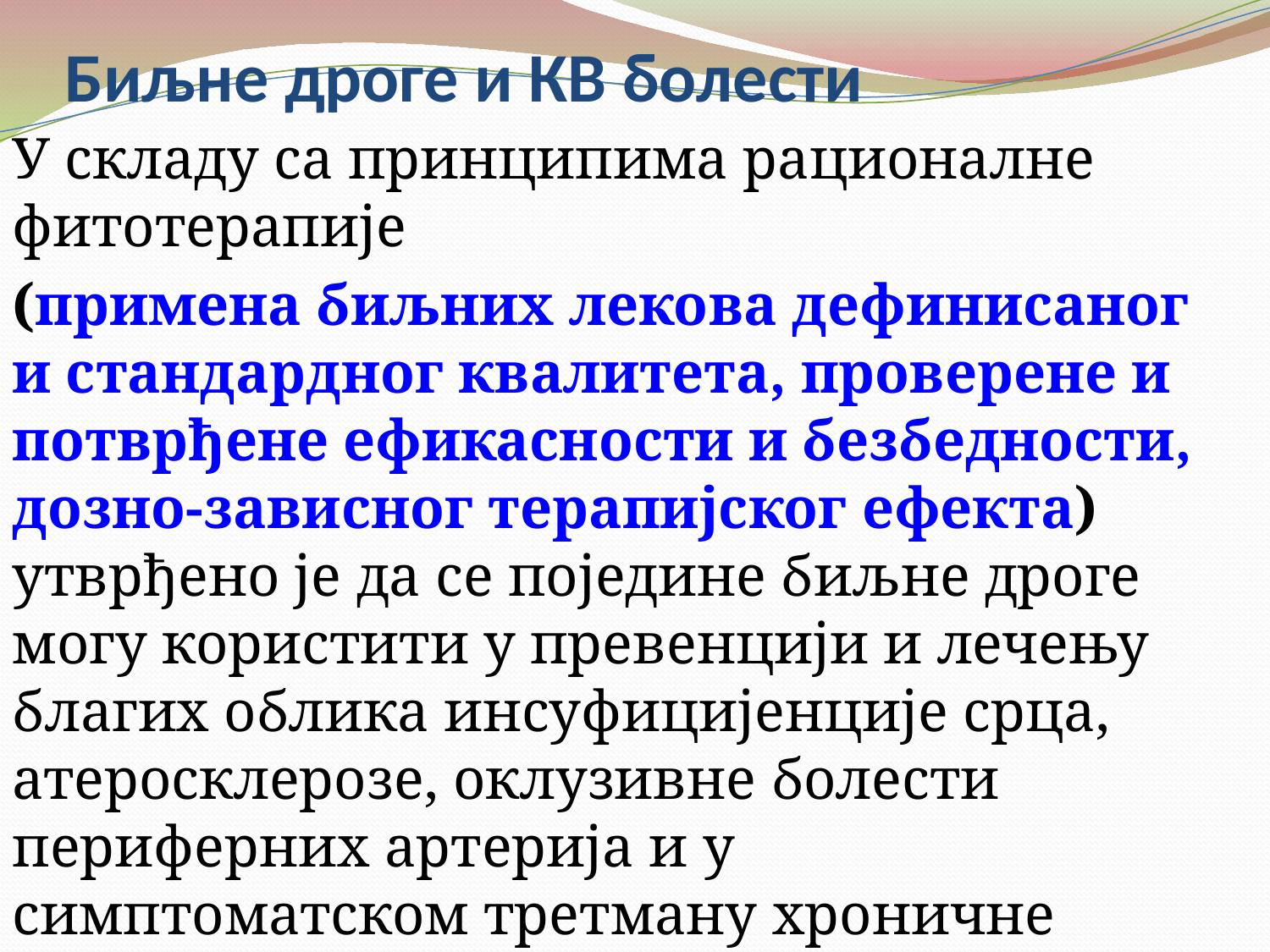

# Биљне дроге и КВ болести
У складу са принципима рационалне фитотерапије
(примена биљних лекова дефинисаног и стандардног квалитета, проверене и потврђене ефикасности и безбедности, дозно-зависног терапијског ефекта) утврђено је да се поједине биљне дроге могу користити у превенцији и лечењу благих облика инсуфицијенције срца, атеросклерозе, оклузивне болести периферних артерија и у симптоматском третману хроничне венске инсуфицијенције.